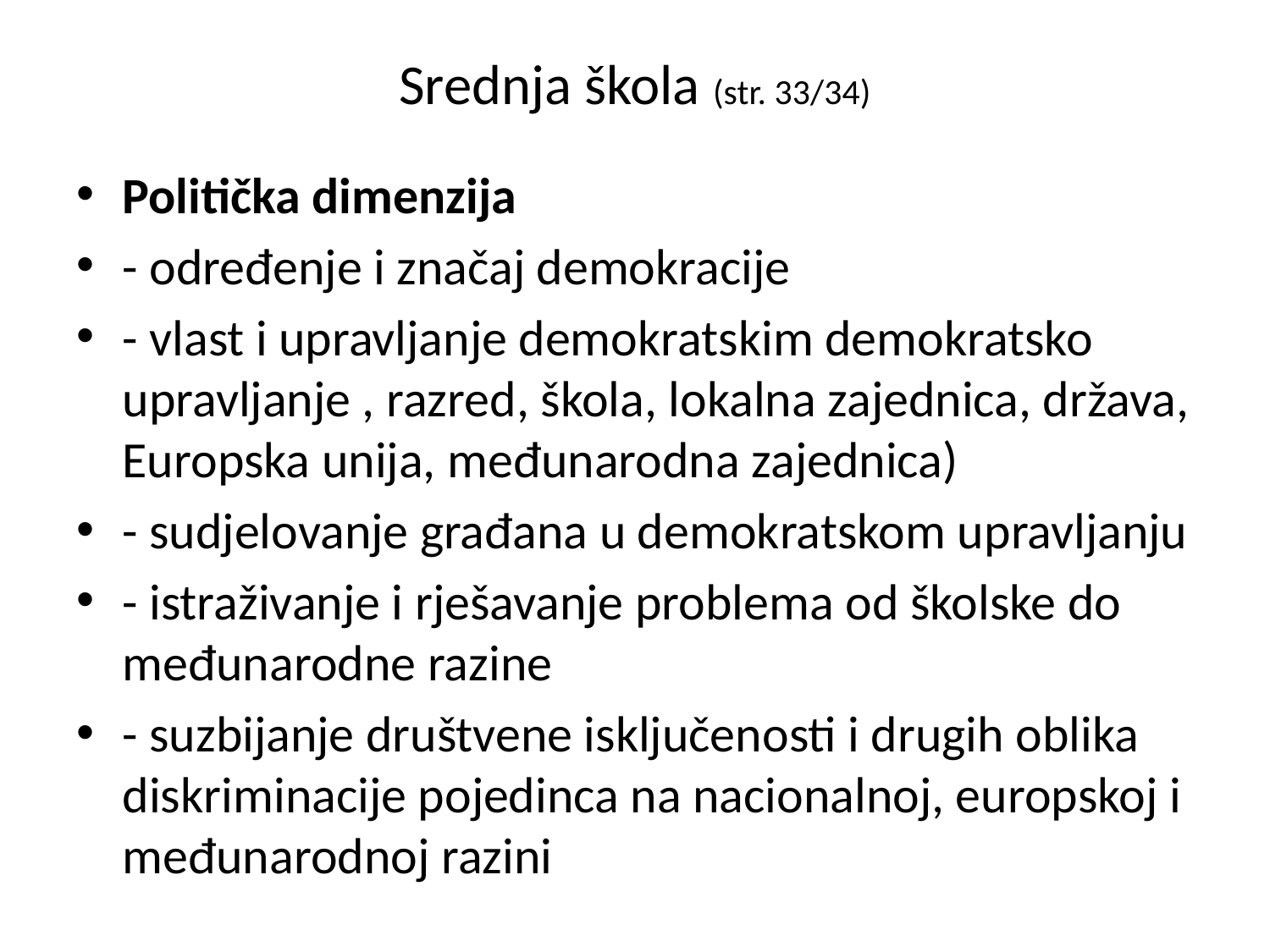

# Srednja škola (str. 33/34)
Politička dimenzija
- određenje i značaj demokracije
- vlast i upravljanje demokratskim demokratsko upravljanje , razred, škola, lokalna zajednica, država, Europska unija, međunarodna zajednica)
- sudjelovanje građana u demokratskom upravljanju
- istraživanje i rješavanje problema od školske do međunarodne razine
- suzbijanje društvene isključenosti i drugih oblika diskriminacije pojedinca na nacionalnoj, europskoj i međunarodnoj razini